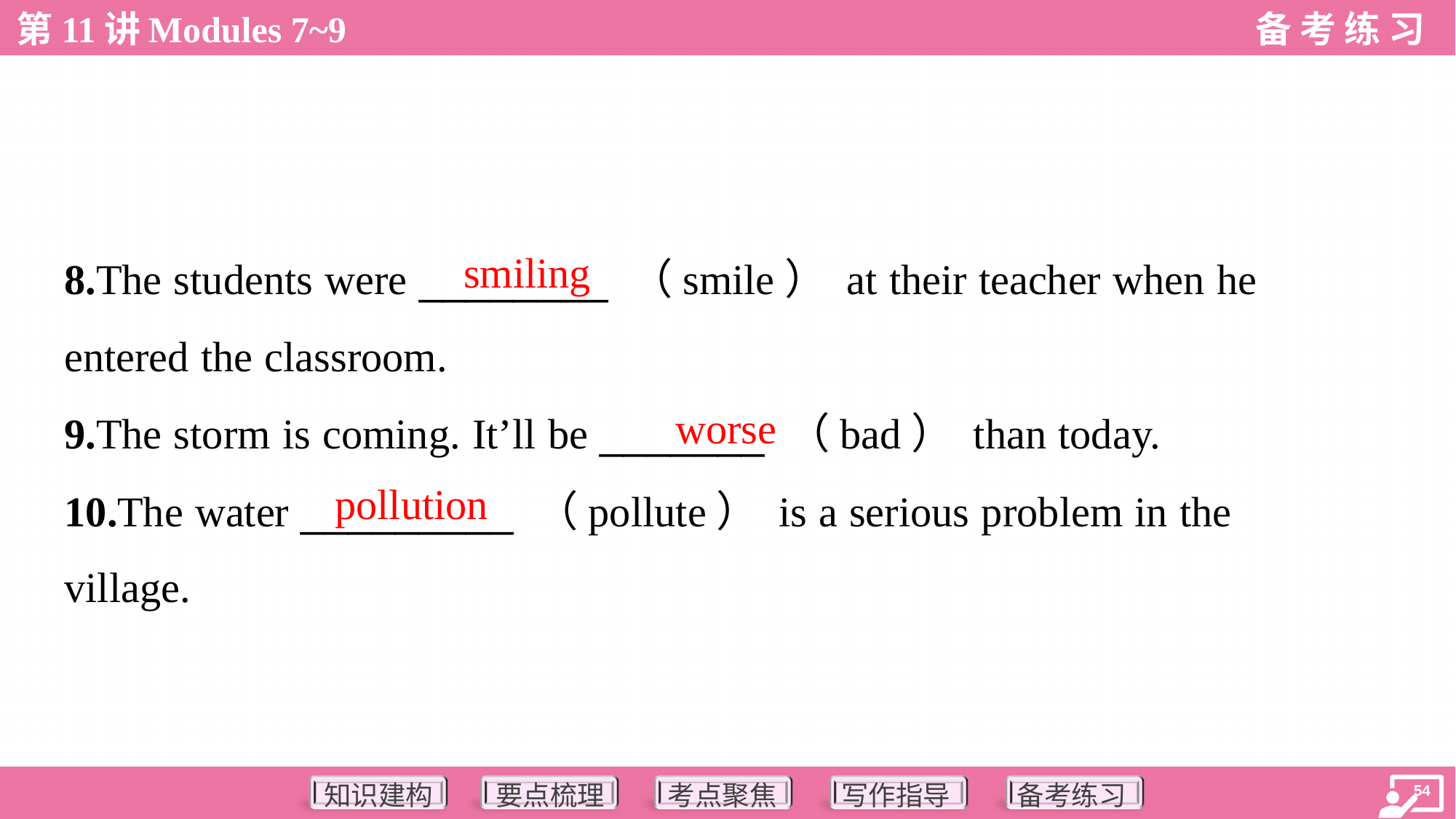

smiling
8.The students were ________ （smile） at their teacher when he
entered the classroom.
9.The storm is coming. It’ll be _______ （bad） than today.
10.The water _________ （pollute） is a serious problem in the
village.
worse
pollution